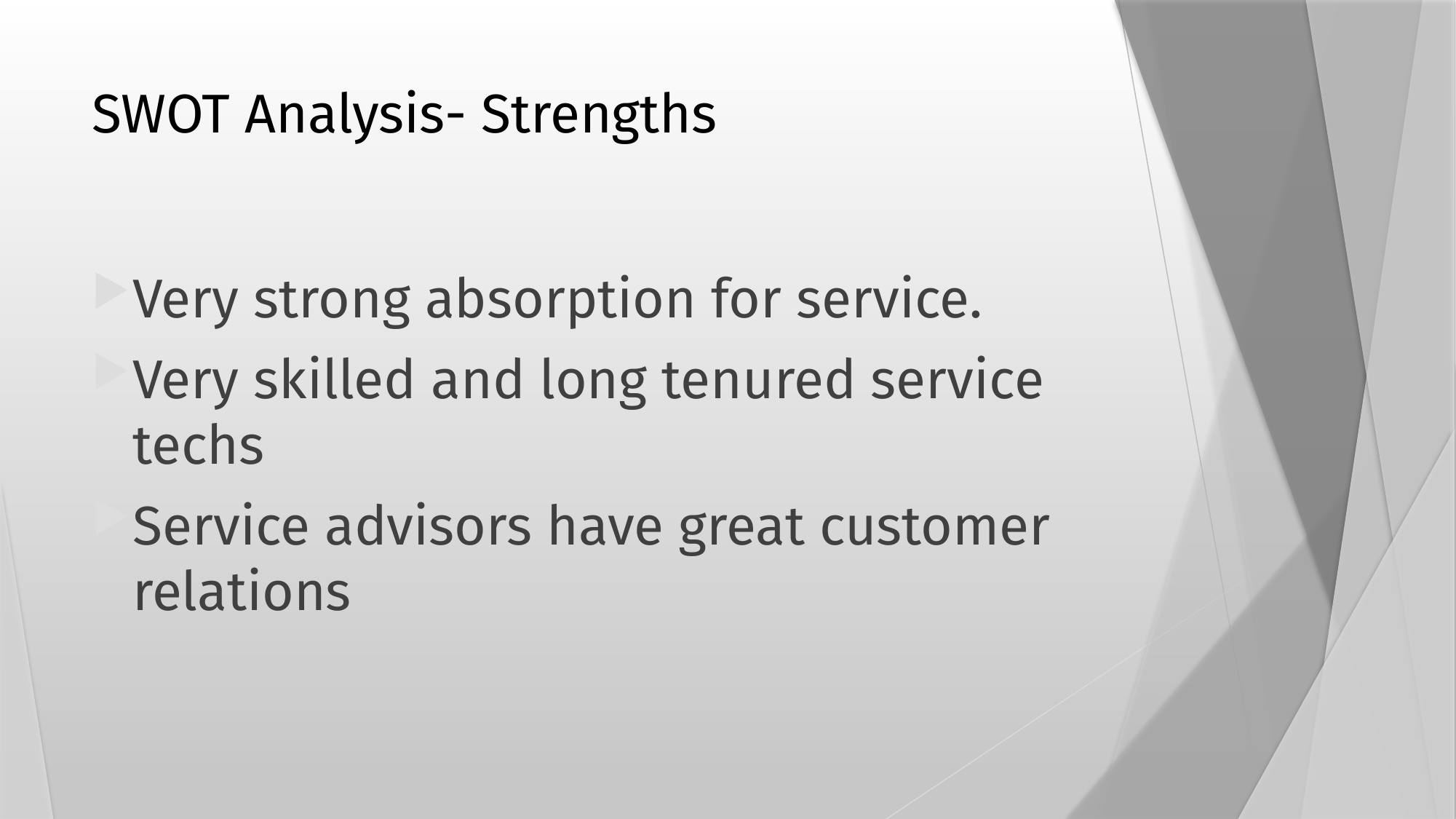

# SWOT Analysis- Strengths
Very strong absorption for service.
Very skilled and long tenured service techs
Service advisors have great customer relations